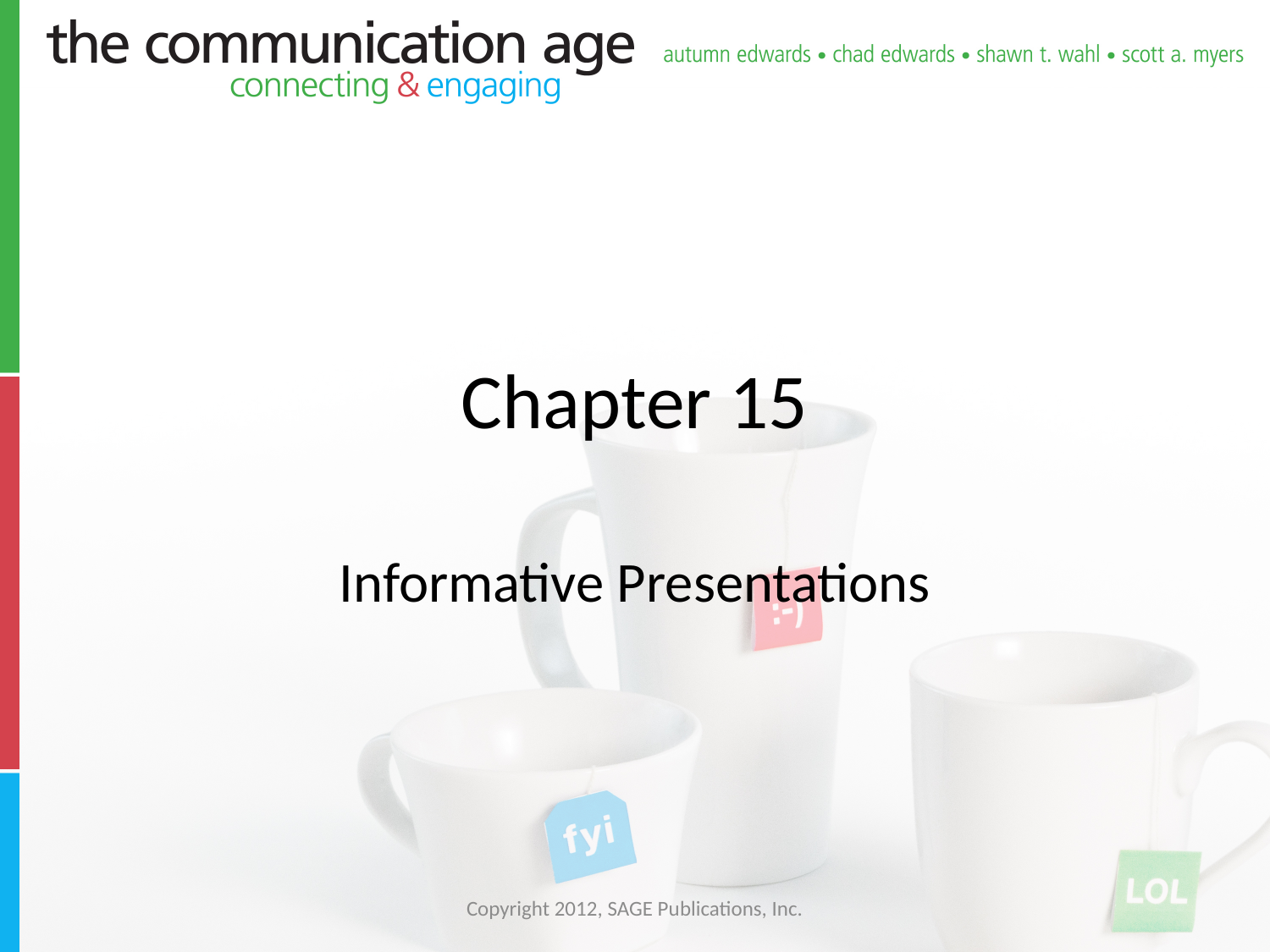

# Chapter 15
Informative Presentations
Copyright 2012, SAGE Publications, Inc.